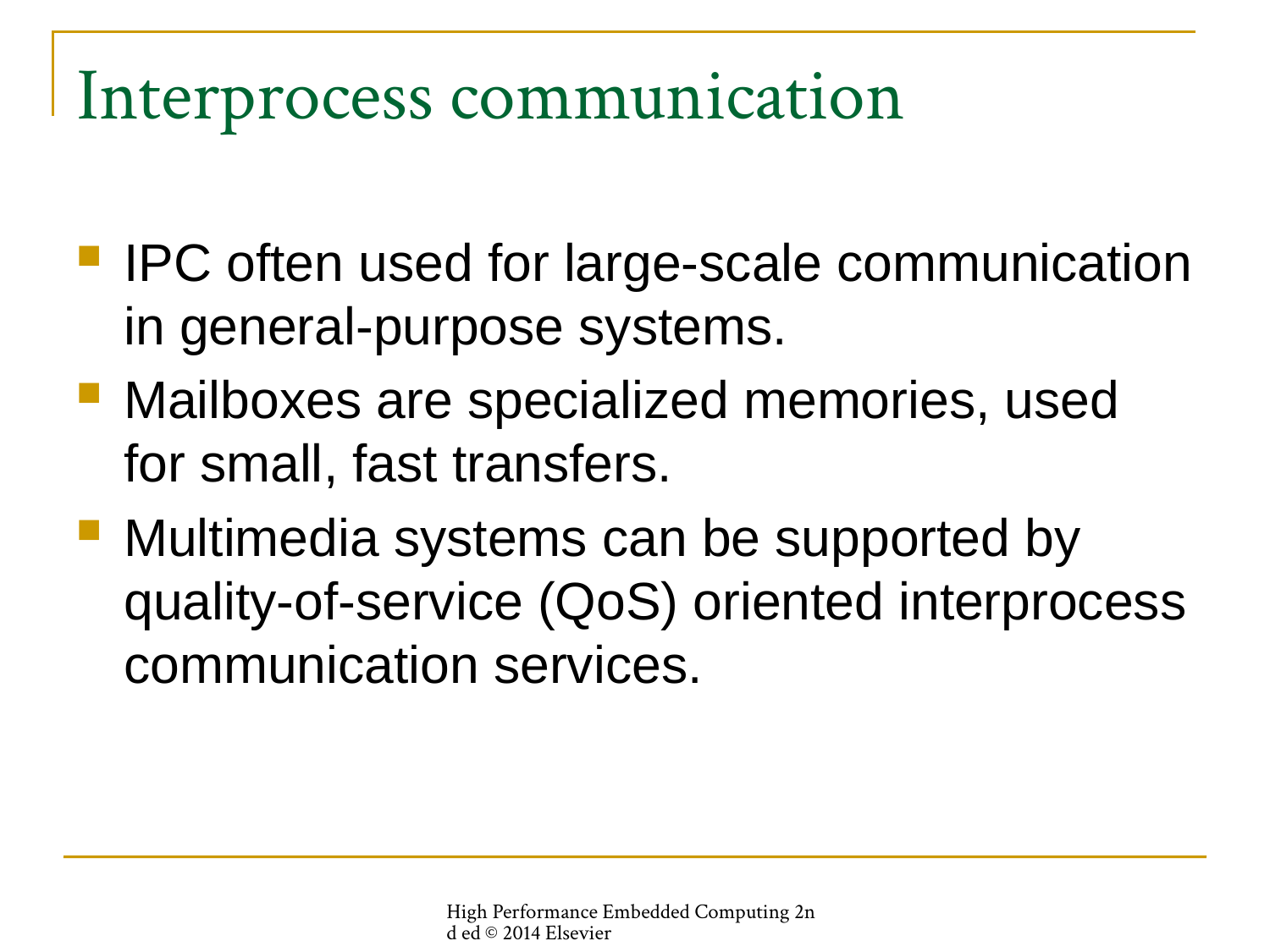

# Interprocess communication
IPC often used for large-scale communication in general-purpose systems.
Mailboxes are specialized memories, used for small, fast transfers.
Multimedia systems can be supported by quality-of-service (QoS) oriented interprocess communication services.
High Performance Embedded Computing 2nd ed © 2014 Elsevier